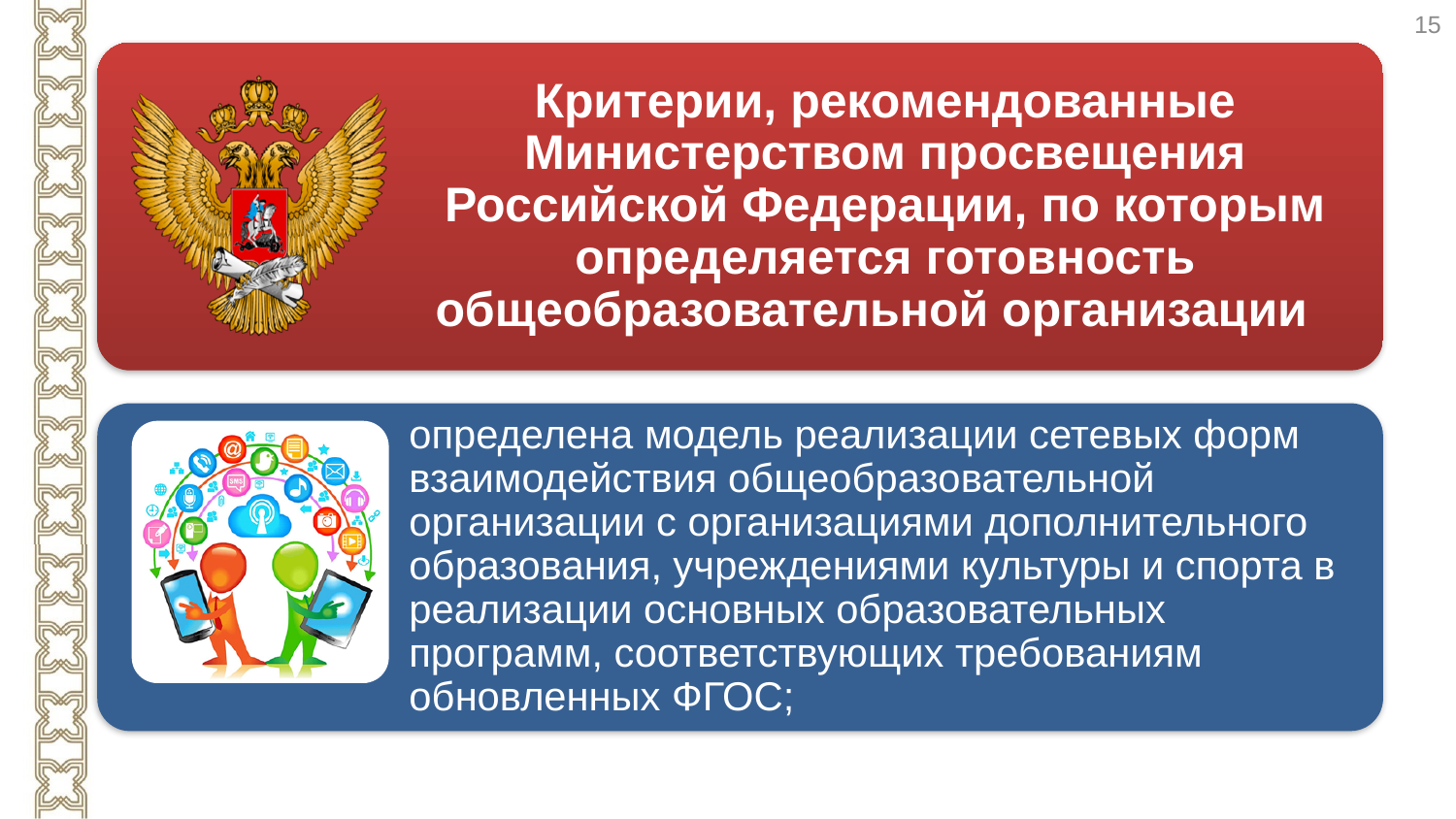

15
Критерии, рекомендованные Министерством просвещения Российской Федерации, по которым определяется готовность общеобразовательной организации
определена модель реализации сетевых форм взаимодействия общеобразовательной организации с организациями дополнительного образования, учреждениями культуры и спорта в реализации основных образовательных программ, соответствующих требованиям обновленных ФГОС;